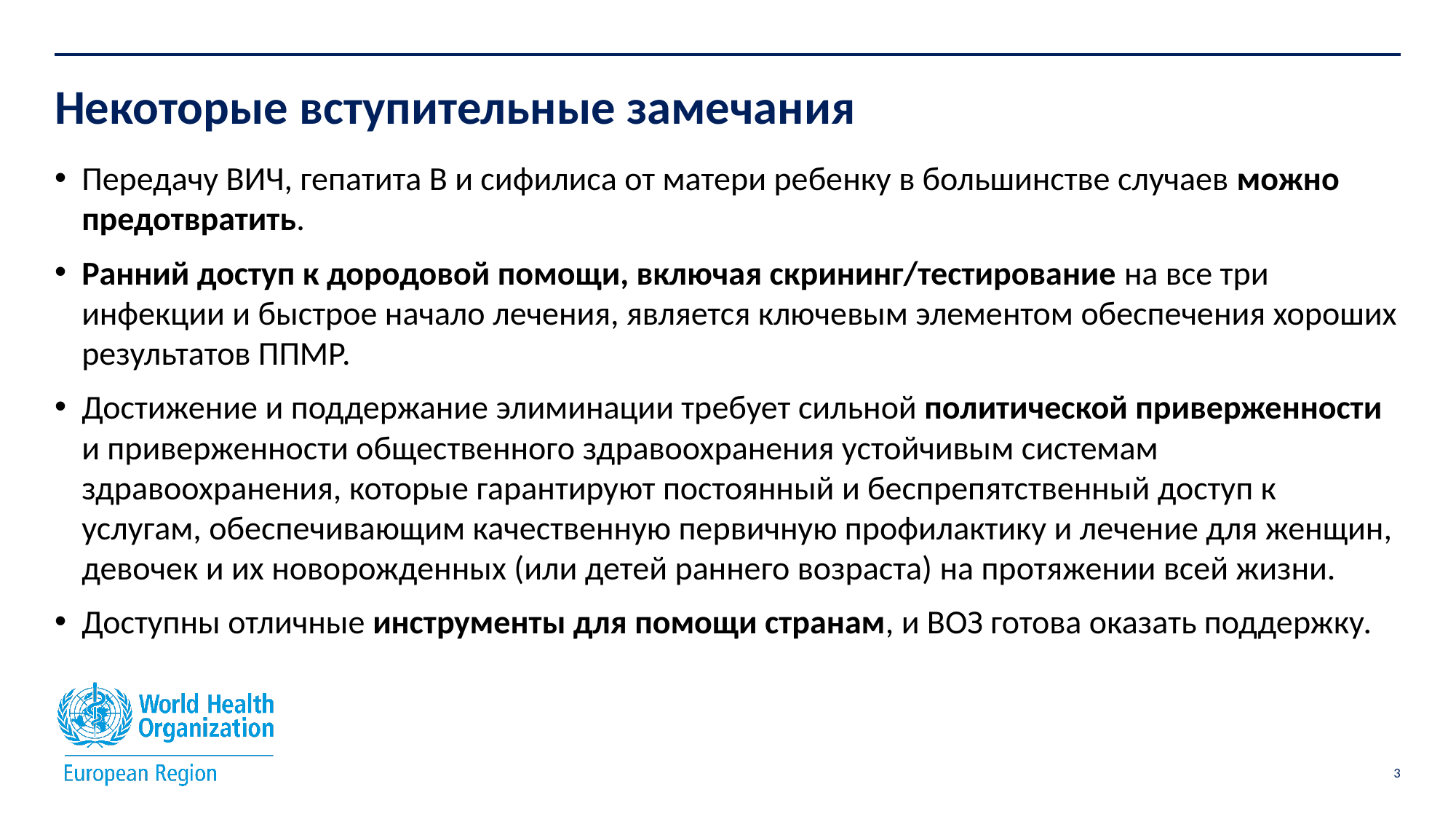

# Некоторые вступительные замечания
Передачу ВИЧ, гепатита В и сифилиса от матери ребенку в большинстве случаев можно предотвратить.
Ранний доступ к дородовой помощи, включая скрининг/тестирование на все три инфекции и быстрое начало лечения, является ключевым элементом обеспечения хороших результатов ППМР.
Достижение и поддержание элиминации требует сильной политической приверженности и приверженности общественного здравоохранения устойчивым системам здравоохранения, которые гарантируют постоянный и беспрепятственный доступ к услугам, обеспечивающим качественную первичную профилактику и лечение для женщин, девочек и их новорожденных (или детей раннего возраста) на протяжении всей жизни.
Доступны отличные инструменты для помощи странам, и ВОЗ готова оказать поддержку.
3